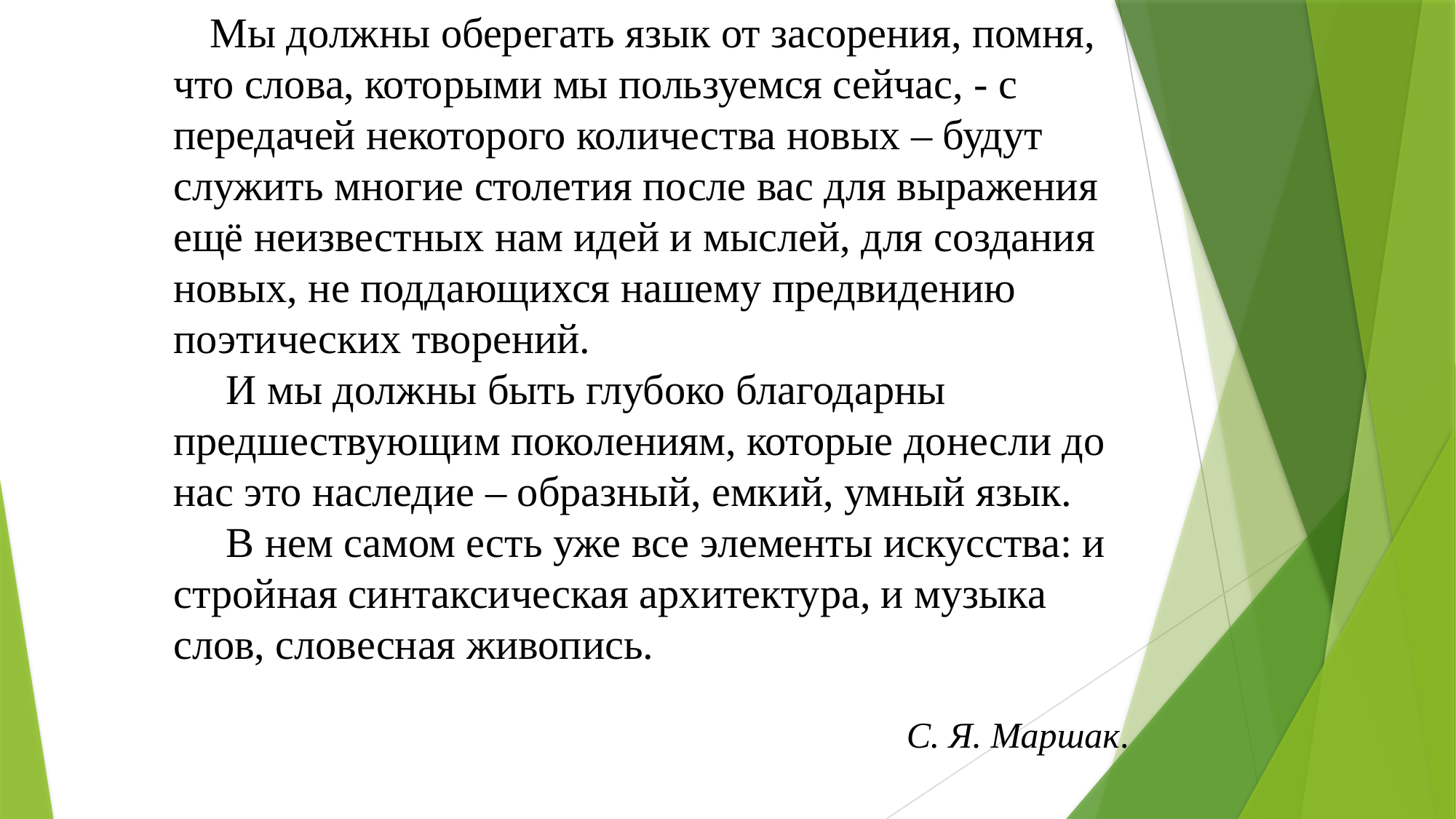

Мы должны оберегать язык от засорения, помня, что слова, которыми мы пользуемся сейчас, - с передачей некоторого количества новых – будут служить многие столетия после вас для выражения ещё неизвестных нам идей и мыслей, для создания новых, не поддающихся нашему предвидению поэтических творений.
     И мы должны быть глубоко благодарны предшествующим поколениям, которые донесли до нас это наследие – образный, емкий, умный язык.
     В нем самом есть уже все элементы искусства: и стройная синтаксическая архитектура, и музыка слов, словесная живопись.
С. Я. Маршак.